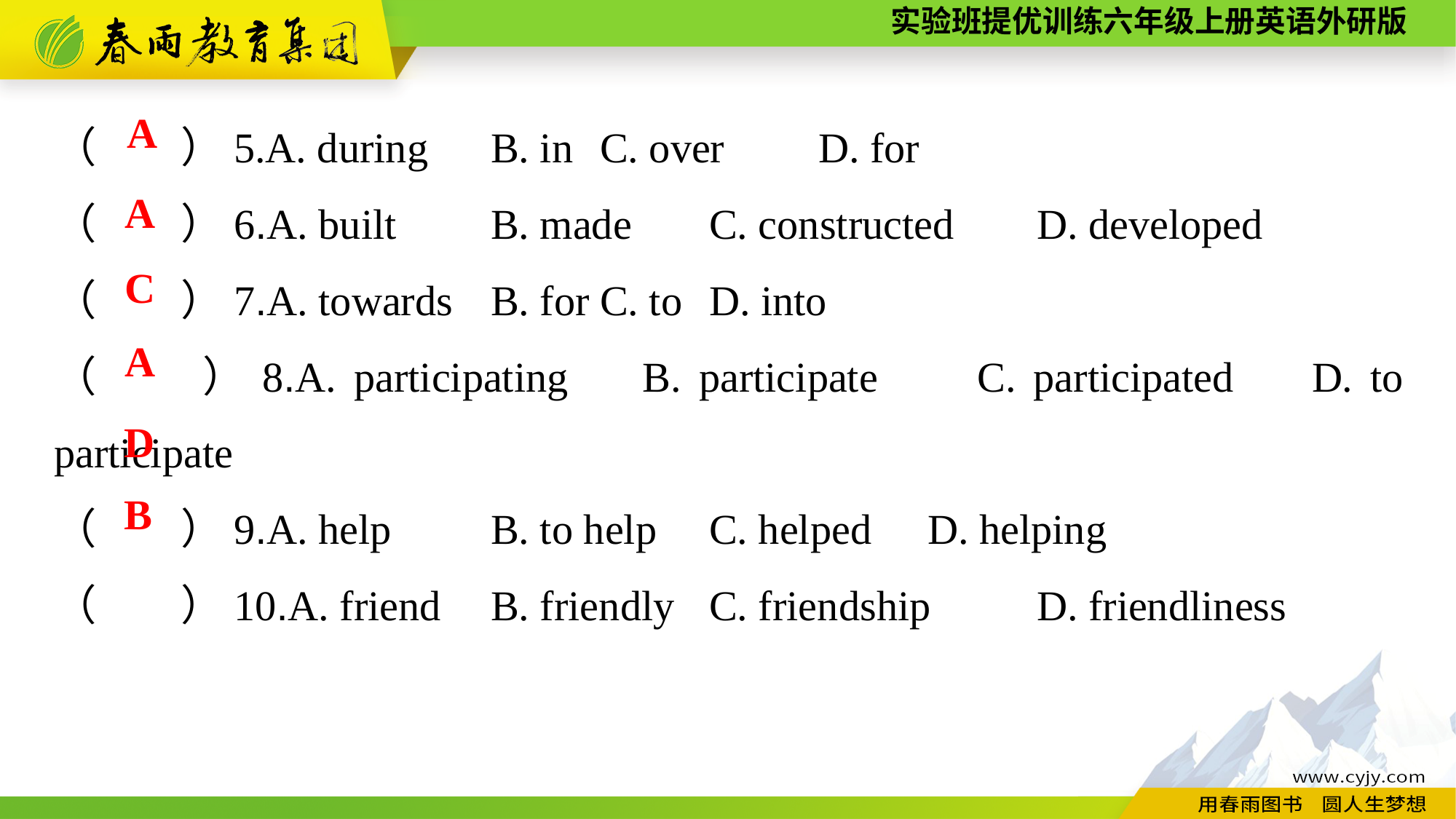

（　　）5.A. during 	B. in	C. over	D. for
（　　）6.A. built	B. made	C. constructed	D. developed
（　　）7.A. towards	B. for	C. to	D. into
（　　）8.A. participating 	B. participate	C. participated	D. to participate
（　　）9.A. help	B. to help	C. helped	D. helping
（　　）10.A. friend	B. friendly	C. friendship	D. friendliness
A
A
C
A
D
B